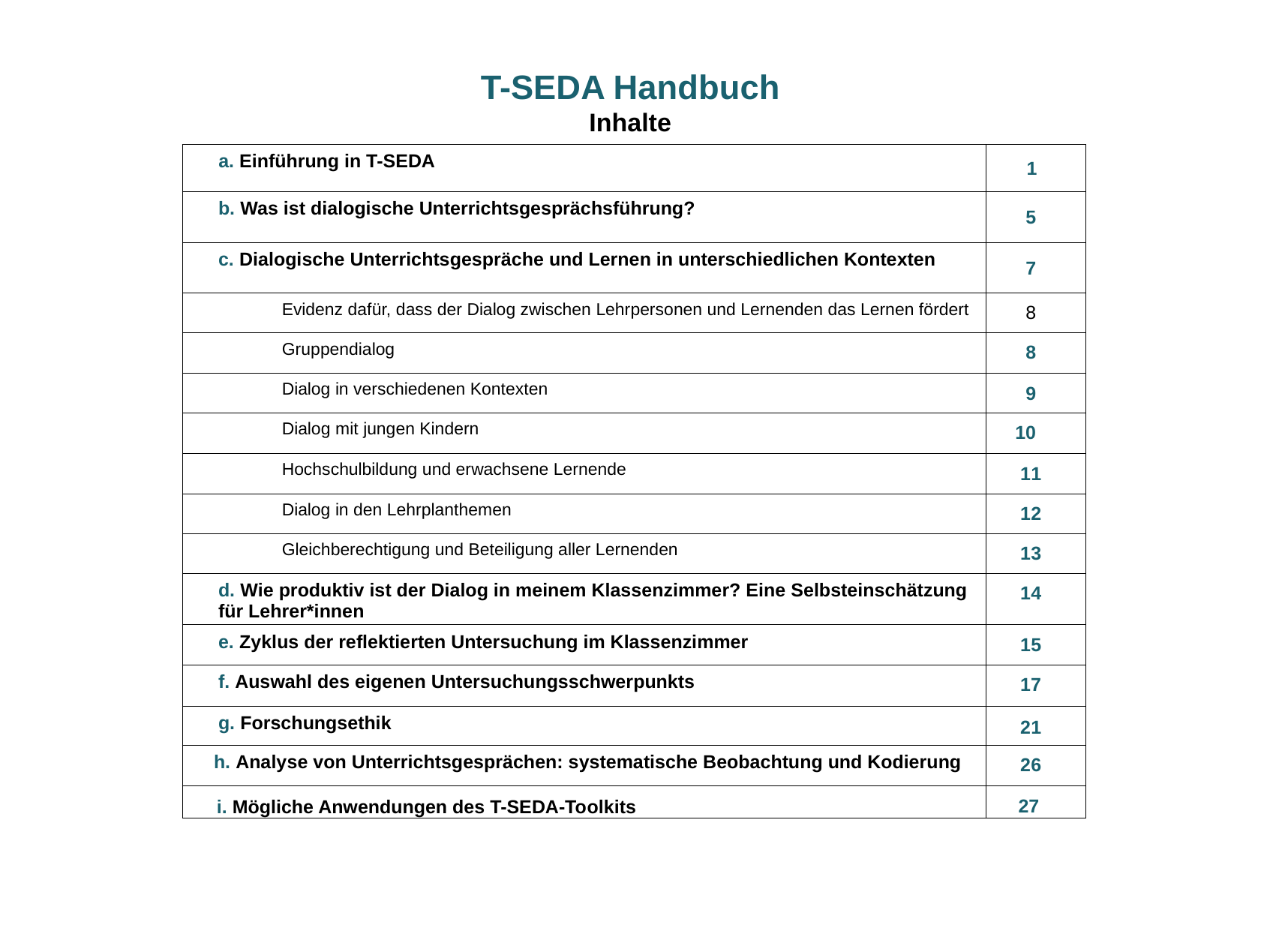

# T-SEDA Handbuch Inhalte
| a. Einführung in T-SEDA | 1 |
| --- | --- |
| b. Was ist dialogische Unterrichtsgesprächsführung? | 5 |
| c. Dialogische Unterrichtsgespräche und Lernen in unterschiedlichen Kontexten | 7 |
| Evidenz dafür, dass der Dialog zwischen Lehrpersonen und Lernenden das Lernen fördert | 8 |
| Gruppendialog | 8 |
| Dialog in verschiedenen Kontexten | 9 |
| Dialog mit jungen Kindern | 10 |
| Hochschulbildung und erwachsene Lernende | 11 |
| Dialog in den Lehrplanthemen | 12 |
| Gleichberechtigung und Beteiligung aller Lernenden | 13 |
| d. Wie produktiv ist der Dialog in meinem Klassenzimmer? Eine Selbsteinschätzung für Lehrer\*innen | 14 |
| e. Zyklus der reflektierten Untersuchung im Klassenzimmer | 15 |
| f. Auswahl des eigenen Untersuchungsschwerpunkts | 17 |
| g. Forschungsethik | 21 |
| h. Analyse von Unterrichtsgesprächen: systematische Beobachtung und Kodierung | 26 |
| i. Mögliche Anwendungen des T-SEDA-Toolkits | 27 |